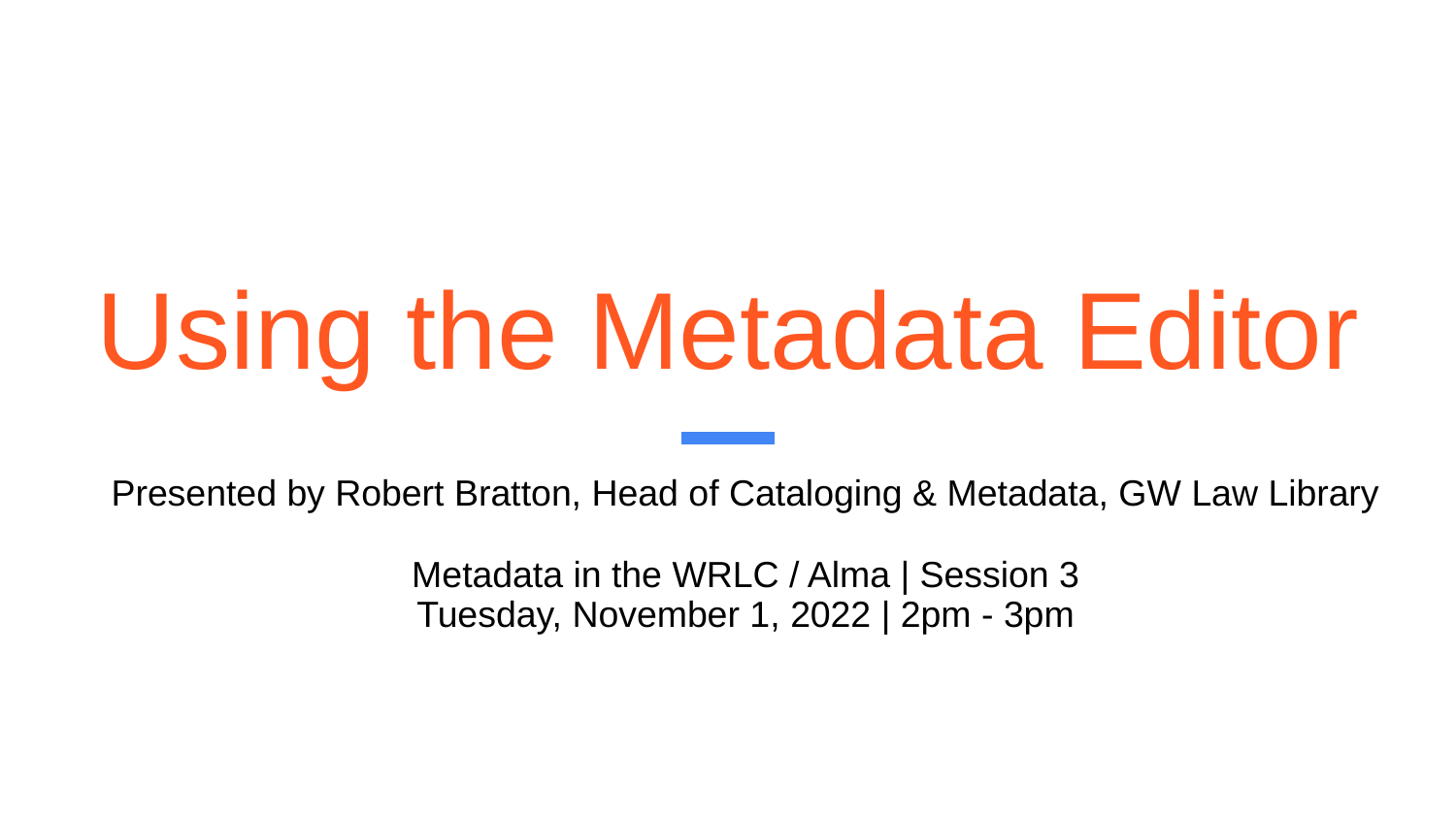

# Using the Metadata Editor
Presented by Robert Bratton, Head of Cataloging & Metadata, GW Law Library

Metadata in the WRLC / Alma | Session 3
Tuesday, November 1, 2022 | 2pm - 3pm